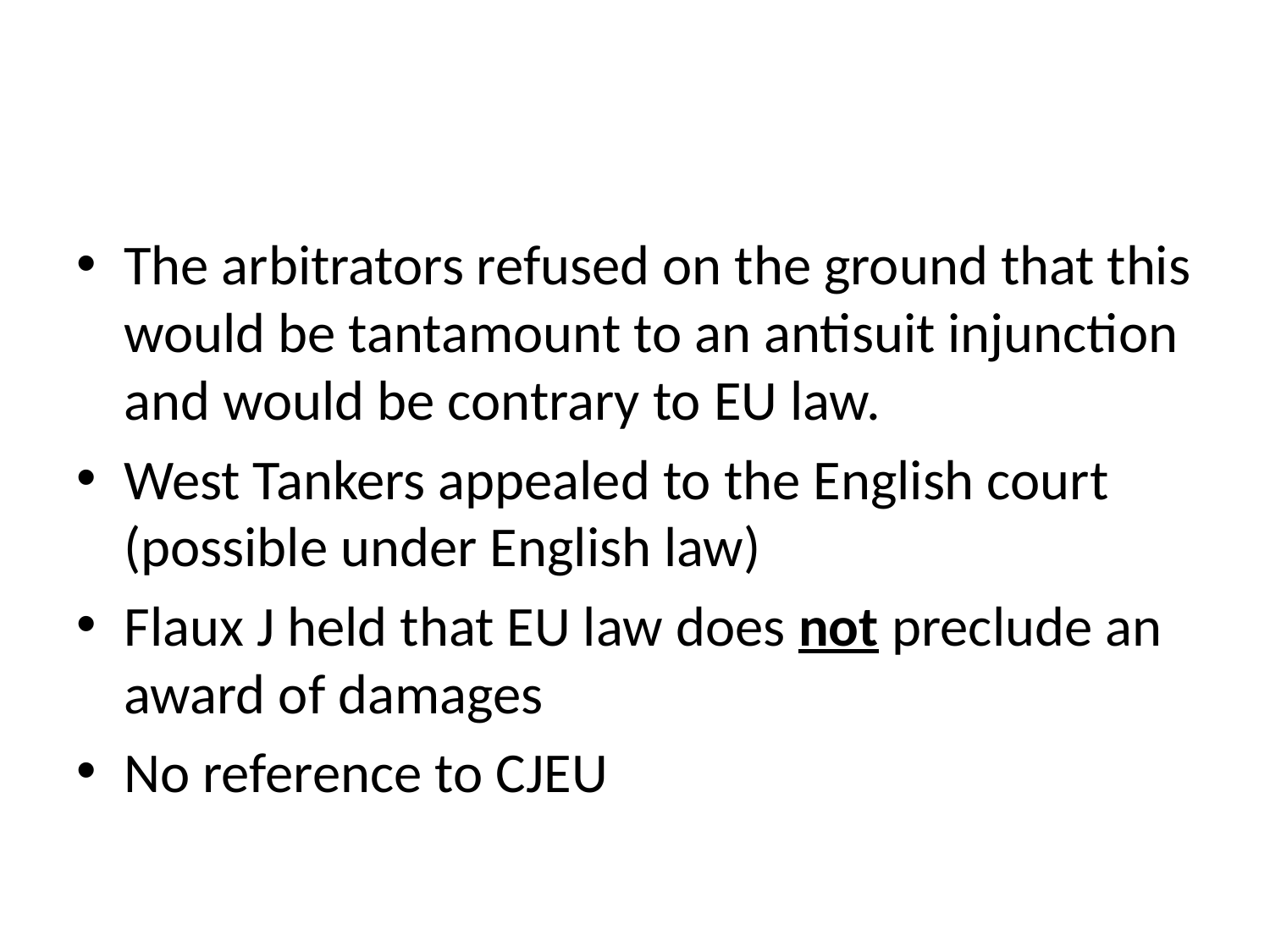

#
The arbitrators refused on the ground that this would be tantamount to an antisuit injunction and would be contrary to EU law.
West Tankers appealed to the English court (possible under English law)
Flaux J held that EU law does not preclude an award of damages
No reference to CJEU